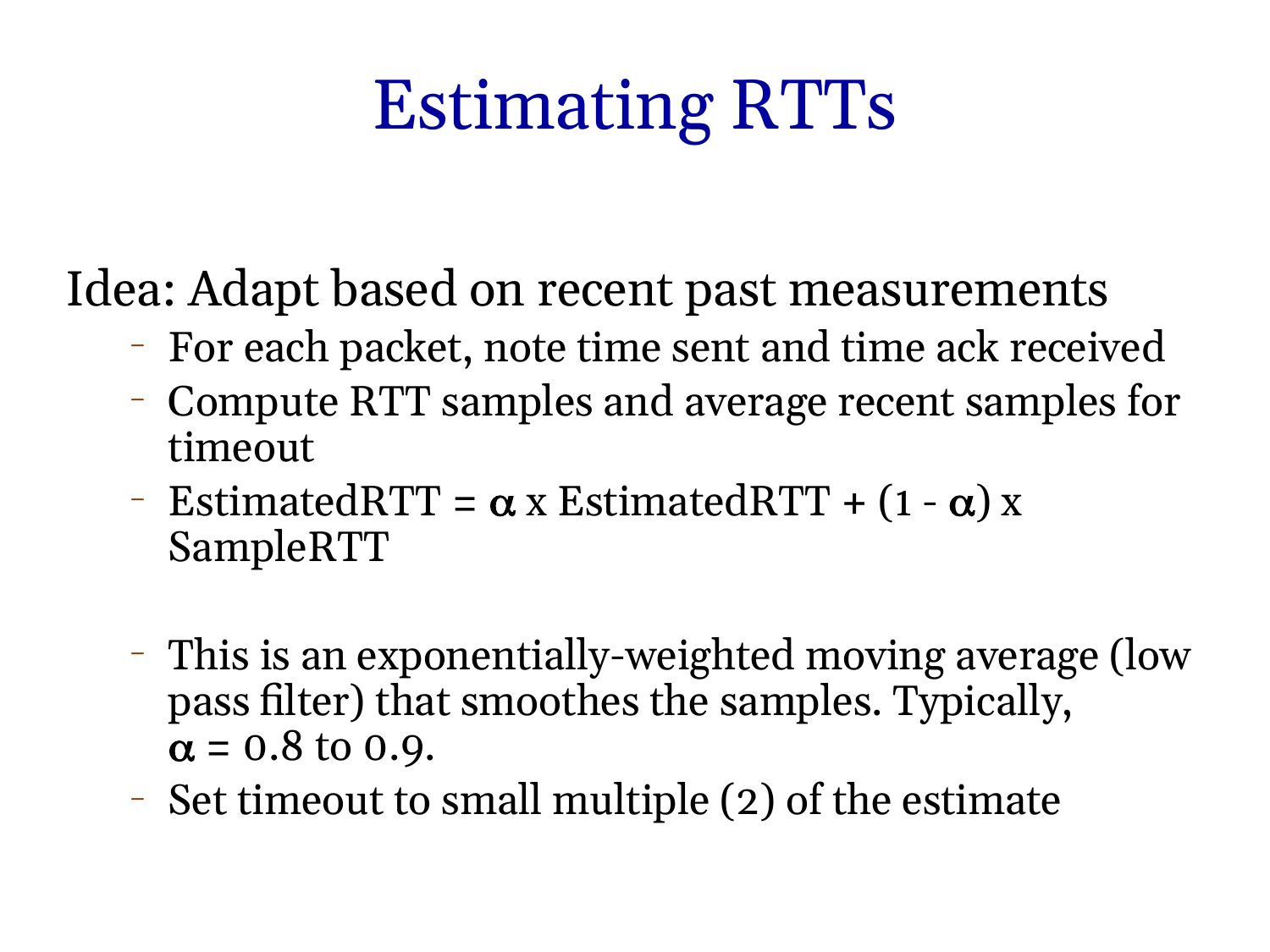

# Estimating RTTs
Idea: Adapt based on recent past measurements
For each packet, note time sent and time ack received
Compute RTT samples and average recent samples for timeout
EstimatedRTT = α x EstimatedRTT + (1 - α) x SampleRTT

This is an exponentially-weighted moving average (low pass filter) that smoothes the samples. Typically,             α = 0.8 to 0.9.
Set timeout to small multiple (2) of the estimate